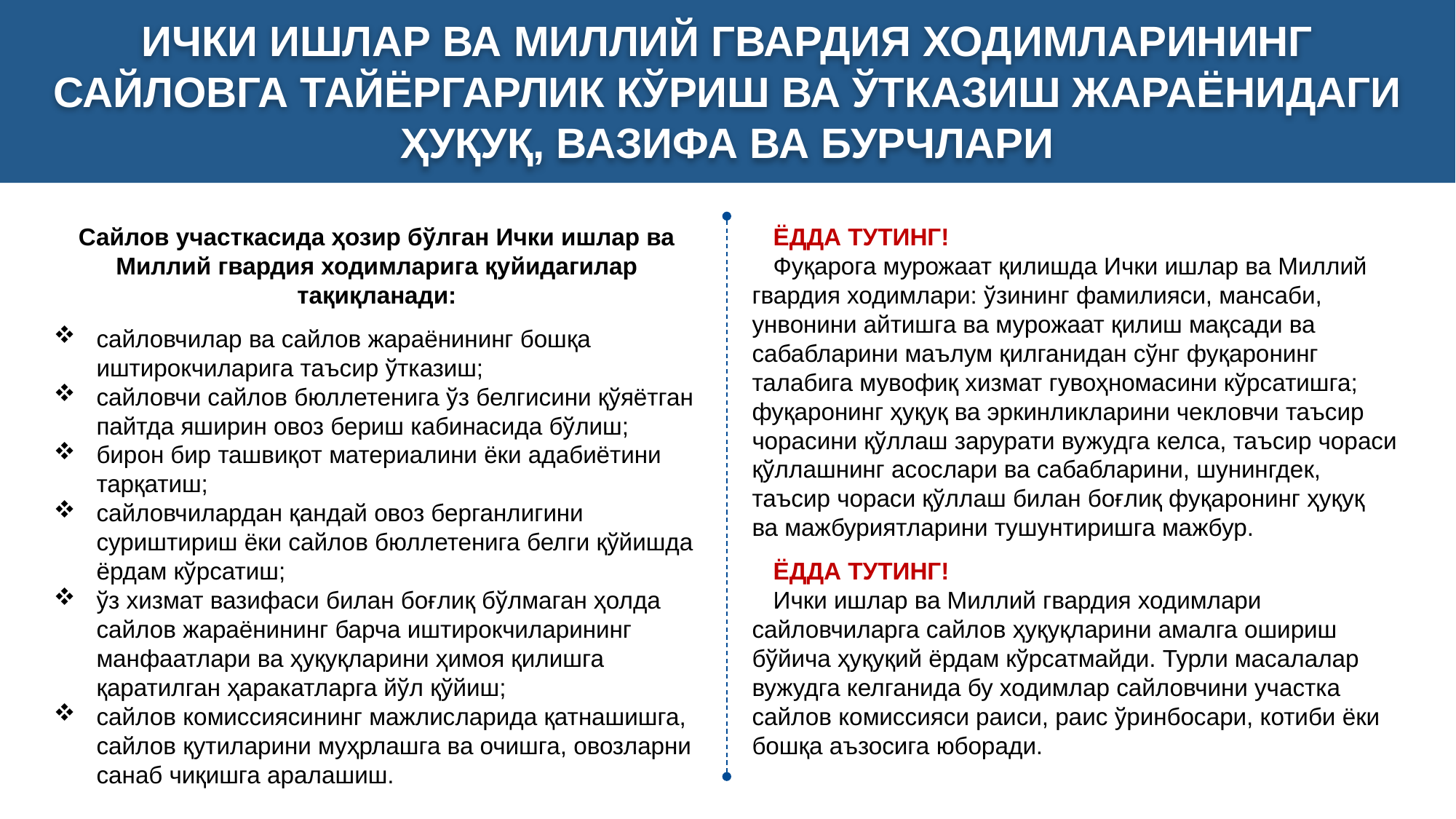

ИЧКИ ИШЛАР ВА МИЛЛИЙ ГВАРДИЯ ХОДИМЛАРИНИНГ САЙЛОВГА ТАЙЁРГАРЛИК КЎРИШ ВА ЎТКАЗИШ ЖАРАЁНИДАГИ ҲУҚУҚ, ВАЗИФА ВА БУРЧЛАРИ

Сайлов участкасида ҳозир бўлган Ички ишлар ва Миллий гвардия ходимларига қуйидагилар тақиқланади:

сайловчилар ва сайлов жараёнининг бошқа иштирокчиларига таъсир ўтказиш;
сайловчи сайлов бюллетенига ўз белгисини қўяётган пайтда яширин овоз бериш кабинасида бўлиш;
бирон бир ташвиқот материалини ёки адабиётини тарқатиш;
сайловчилардан қандай овоз берганлигини суриштириш ёки сайлов бюллетенига белги қўйишда ёрдам кўрсатиш;
ўз хизмат вазифаси билан боғлиқ бўлмаган ҳолда сайлов жараёнининг барча иштирокчиларининг манфаатлари ва ҳуқуқларини ҳимоя қилишга қаратилган ҳаракатларга йўл қўйиш;
сайлов комиссиясининг мажлисларида қатнашишга, сайлов қутиларини муҳрлашга ва очишга, овозларни санаб чиқишга аралашиш.
ЁДДА ТУТИНГ!
Фуқарога мурожаат қилишда Ички ишлар ва Миллий гвардия ходимлари: ўзининг фамилияси, мансаби, унвонини айтишга ва мурожаат қилиш мақсади ва сабабларини маълум қилганидан сўнг фуқаронинг талабига мувофиқ хизмат гувоҳномасини кўрсатишга; фуқаронинг ҳуқуқ ва эркинликларини чекловчи таъсир чорасини қўллаш зарурати вужудга келса, таъсир чораси қўллашнинг асослари ва сабабларини, шунингдек, таъсир чораси қўллаш билан боғлиқ фуқаронинг ҳуқуқ ва мажбуриятларини тушунтиришга мажбур.

ЁДДА ТУТИНГ!
Ички ишлар ва Миллий гвардия ходимлари сайловчиларга сайлов ҳуқуқларини амалга ошириш бўйича ҳуқуқий ёрдам кўрсатмайди. Турли масалалар вужудга келганида бу ходимлар сайловчини участка сайлов комиссияси раиси, раис ўринбосари, котиби ёки бошқа аъзосига юборади.